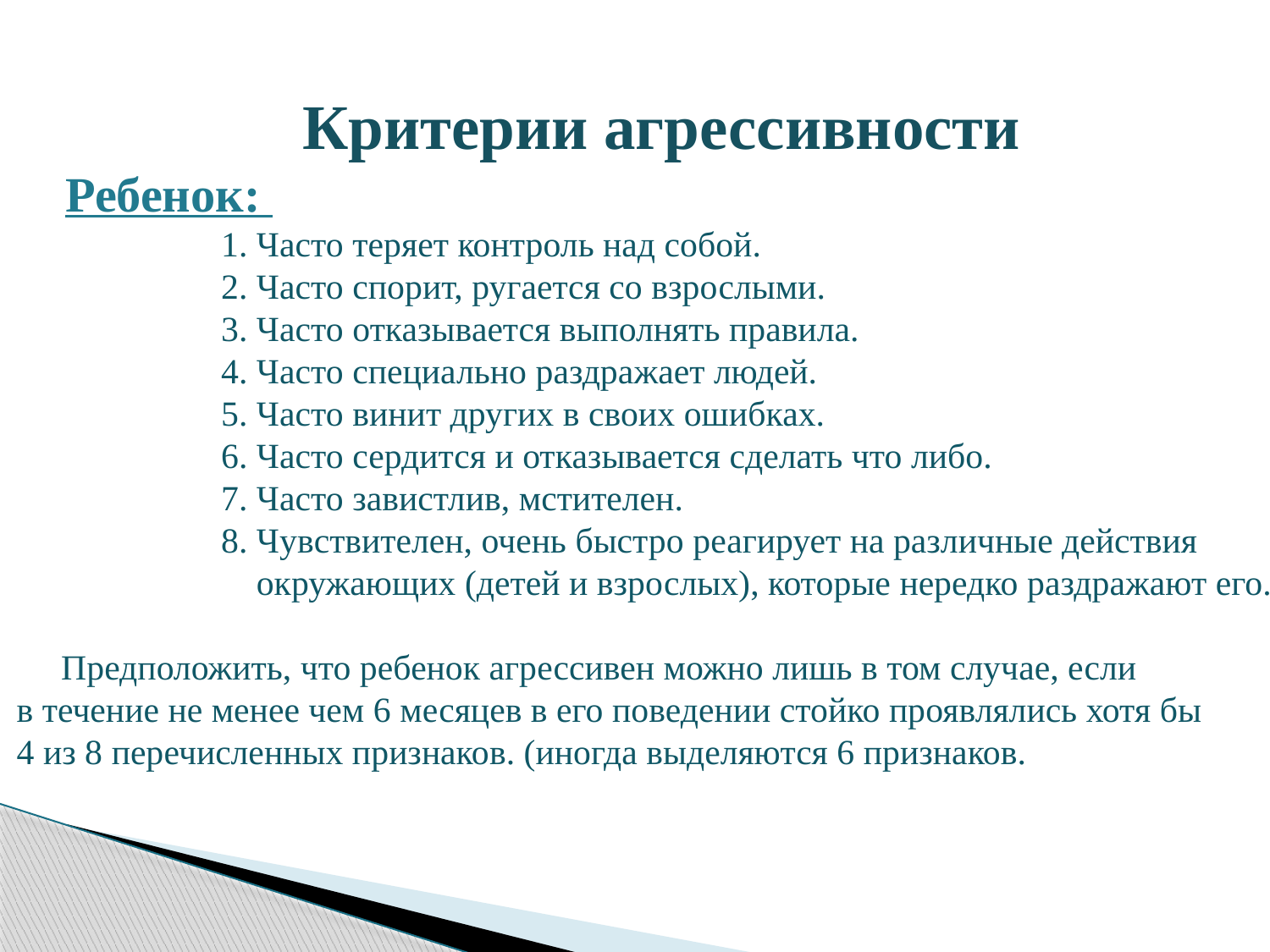

Критерии агрессивности
    Ребенок:
                       1. Часто теряет контроль над собой.
                       2. Часто спорит, ругается со взрослыми.
                       3. Часто отказывается выполнять правила.
                       4. Часто специально раздражает людей.
                       5. Часто винит других в своих ошибках.
                       6. Часто сердится и отказывается сделать что либо.
                       7. Часто завистлив, мстителен.
                       8. Чувствителен, очень быстро реагирует на различные действия
                           окружающих (детей и взрослых), которые нередко раздражают его.

     Предположить, что ребенок агрессивен можно лишь в том случае, если
в течение не менее чем 6 месяцев в его поведении стойко проявлялись хотя бы
4 из 8 перечисленных признаков. (иногда выделяются 6 признаков.